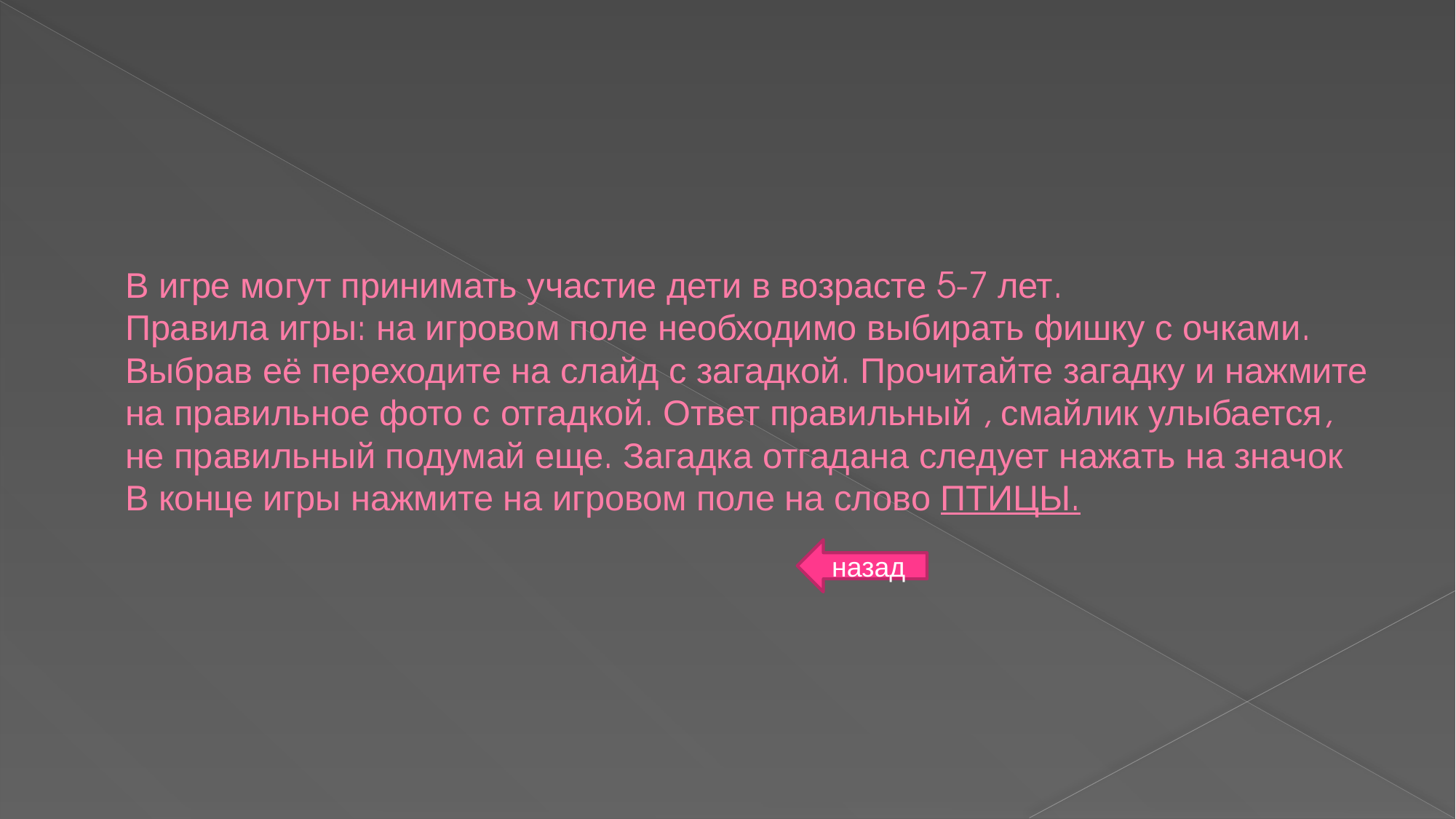

# В игре могут принимать участие дети в возрасте 5-7 лет. Правила игры: на игровом поле необходимо выбирать фишку с очками. Выбрав её переходите на слайд с загадкой. Прочитайте загадку и нажмите на правильное фото с отгадкой. Ответ правильный , смайлик улыбается, не правильный подумай еще. Загадка отгадана следует нажать на значок В конце игры нажмите на игровом поле на слово ПТИЦЫ.
назад